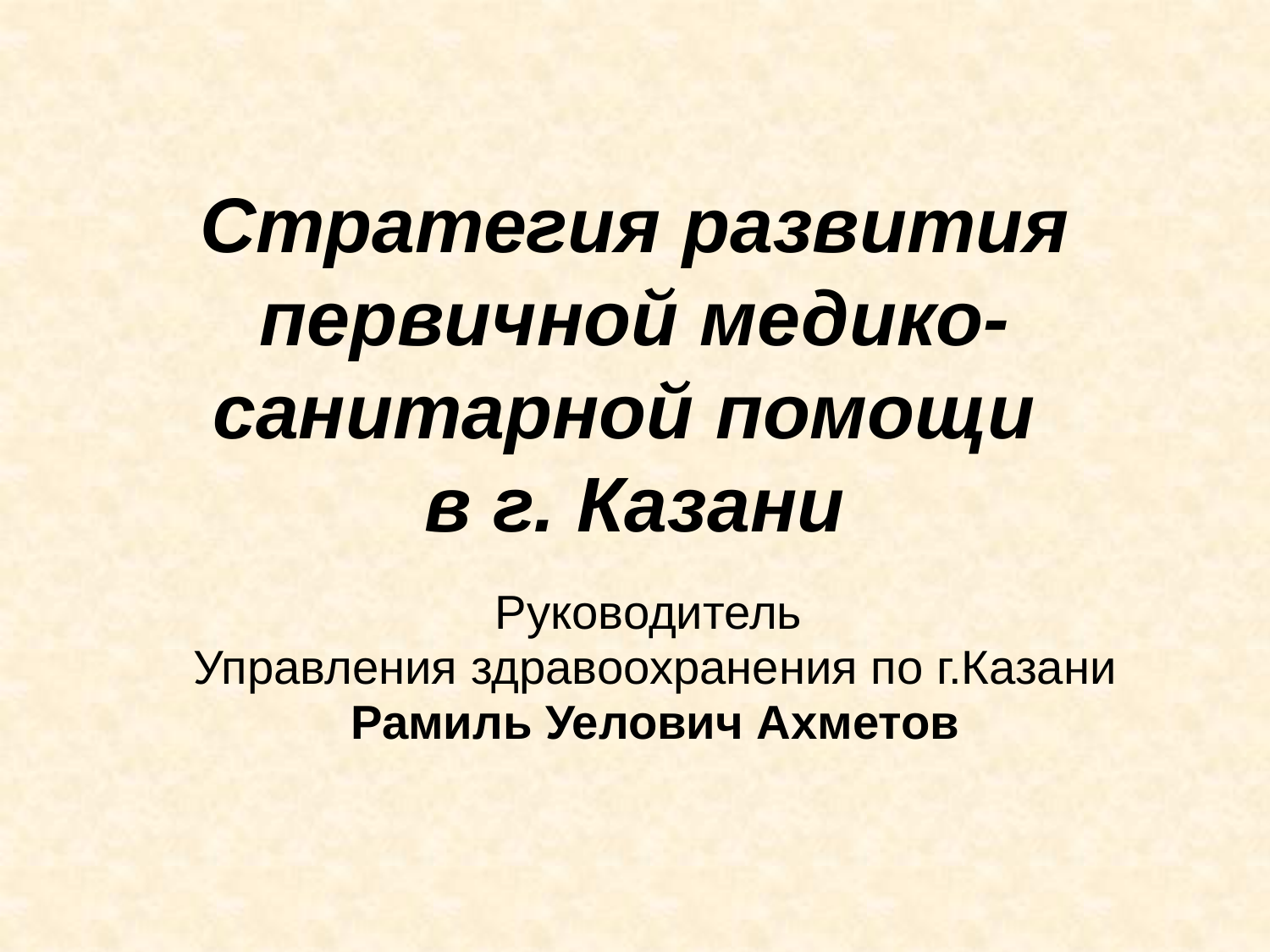

# Стратегия развития первичной медико-санитарной помощи в г. Казани
Руководитель
Управления здравоохранения по г.Казани
Рамиль Уелович Ахметов